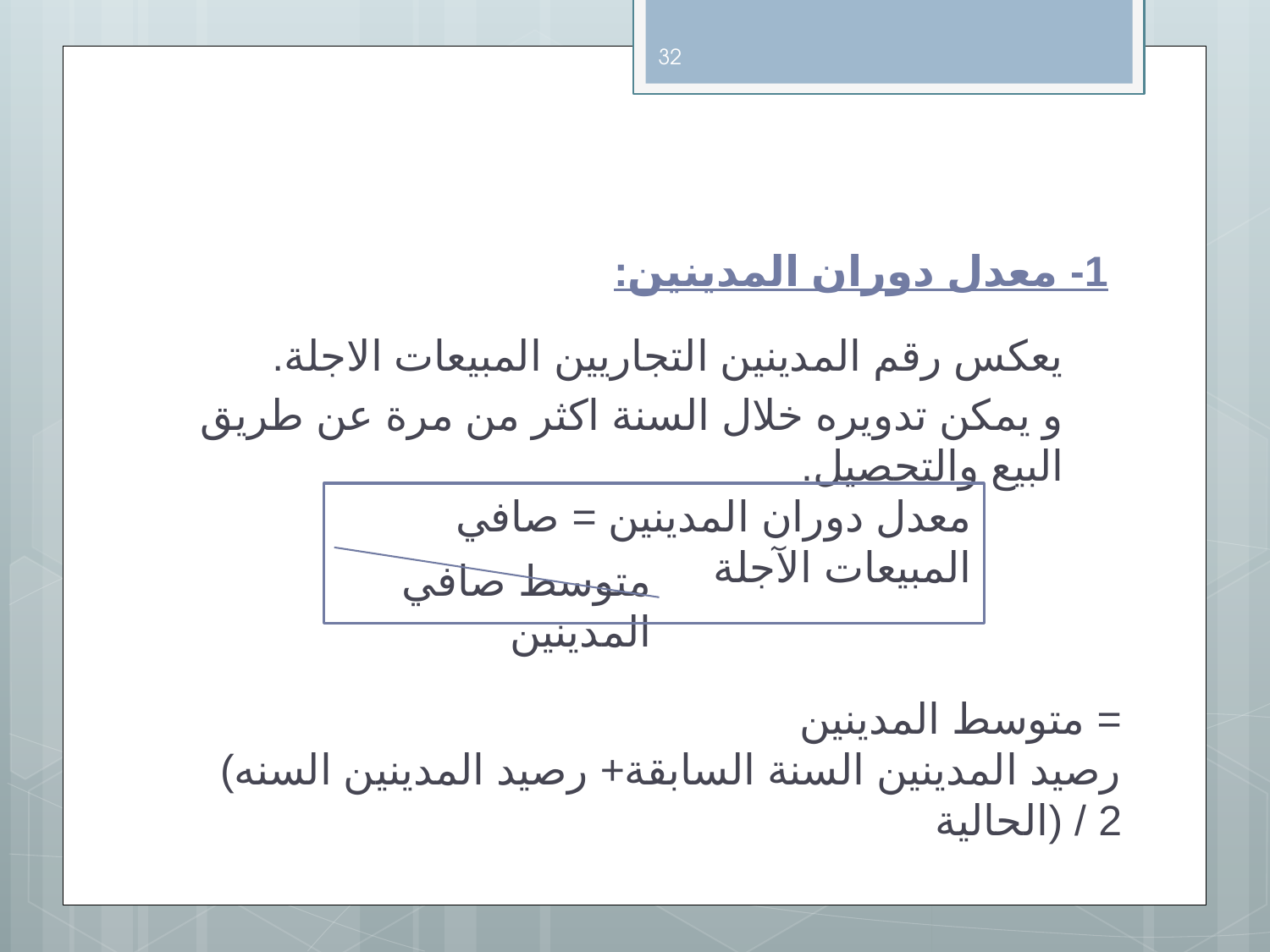

32
# 1- معدل دوران المدينين:
يعكس رقم المدينين التجاريين المبيعات الاجلة.
و يمكن تدويره خلال السنة اكثر من مرة عن طريق البيع والتحصيل.

معدل دوران المدينين = صافي المبيعات الآجلة
متوسط صافي المدينين
متوسط المدينين =
 (رصيد المدينين السنة السابقة+ رصيد المدينين السنه الحالية) / 2